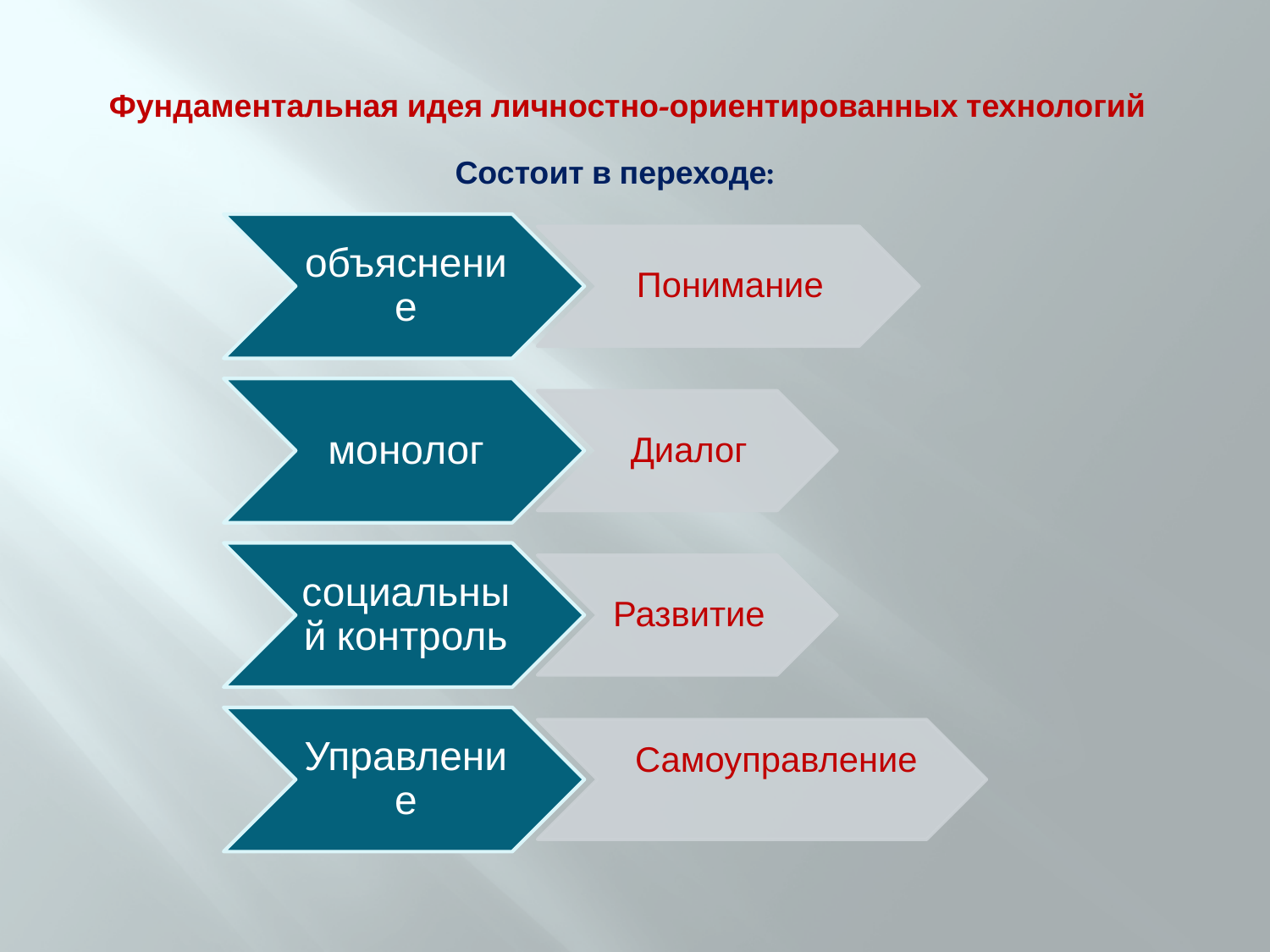

Фундаментальная идея личностно-ориентированных технологий
Состоит в переходе:
объяснение
Понимание
монолог
Диалог
социальный контроль
Развитие
Управление
      Самоуправление